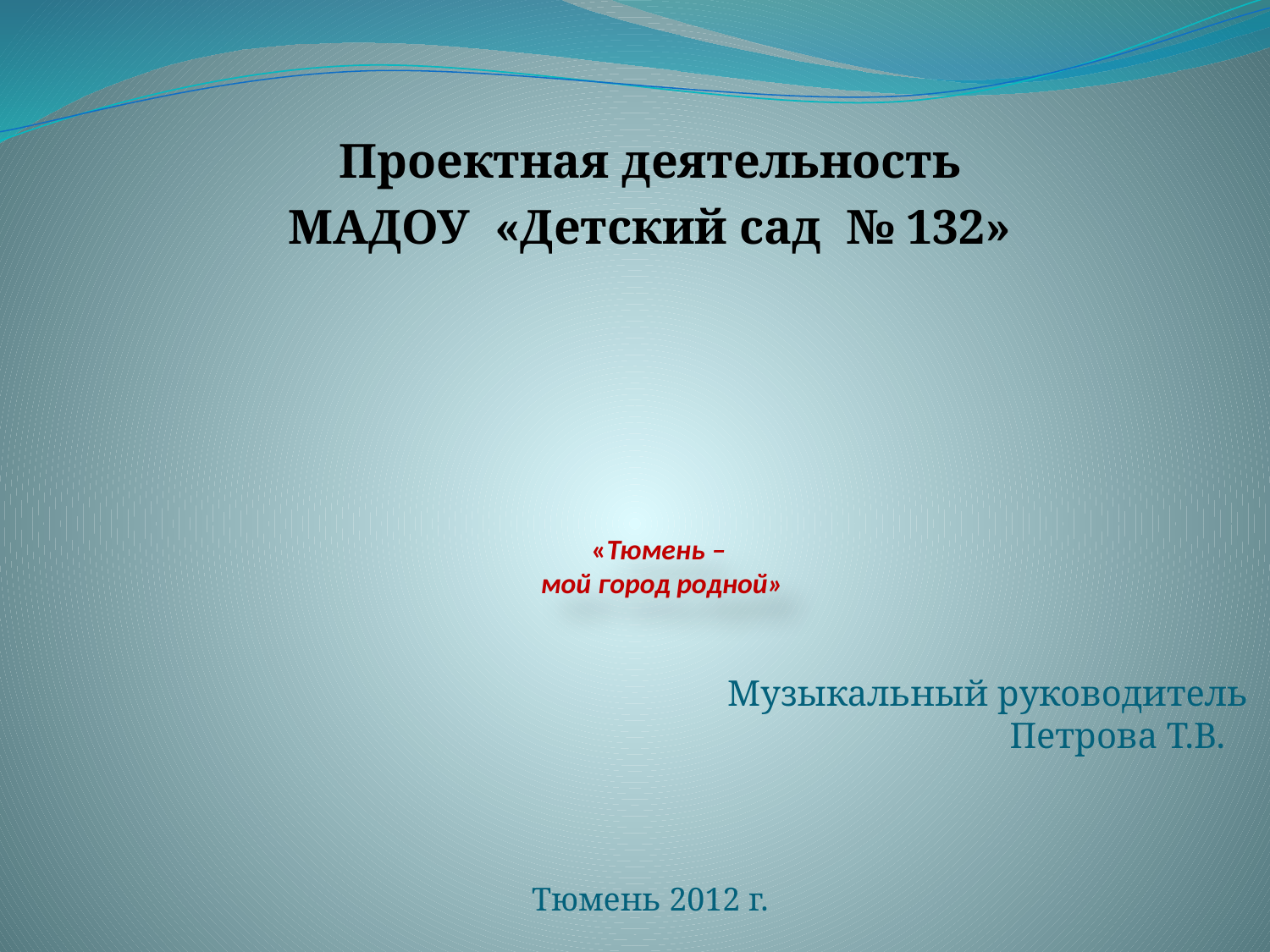

Проектная деятельность
МАДОУ  «Детский сад  № 132»
# «Тюмень – мой город родной»
Музыкальный руководитель
                               Петрова Т.В.
Тюмень 2012 г.